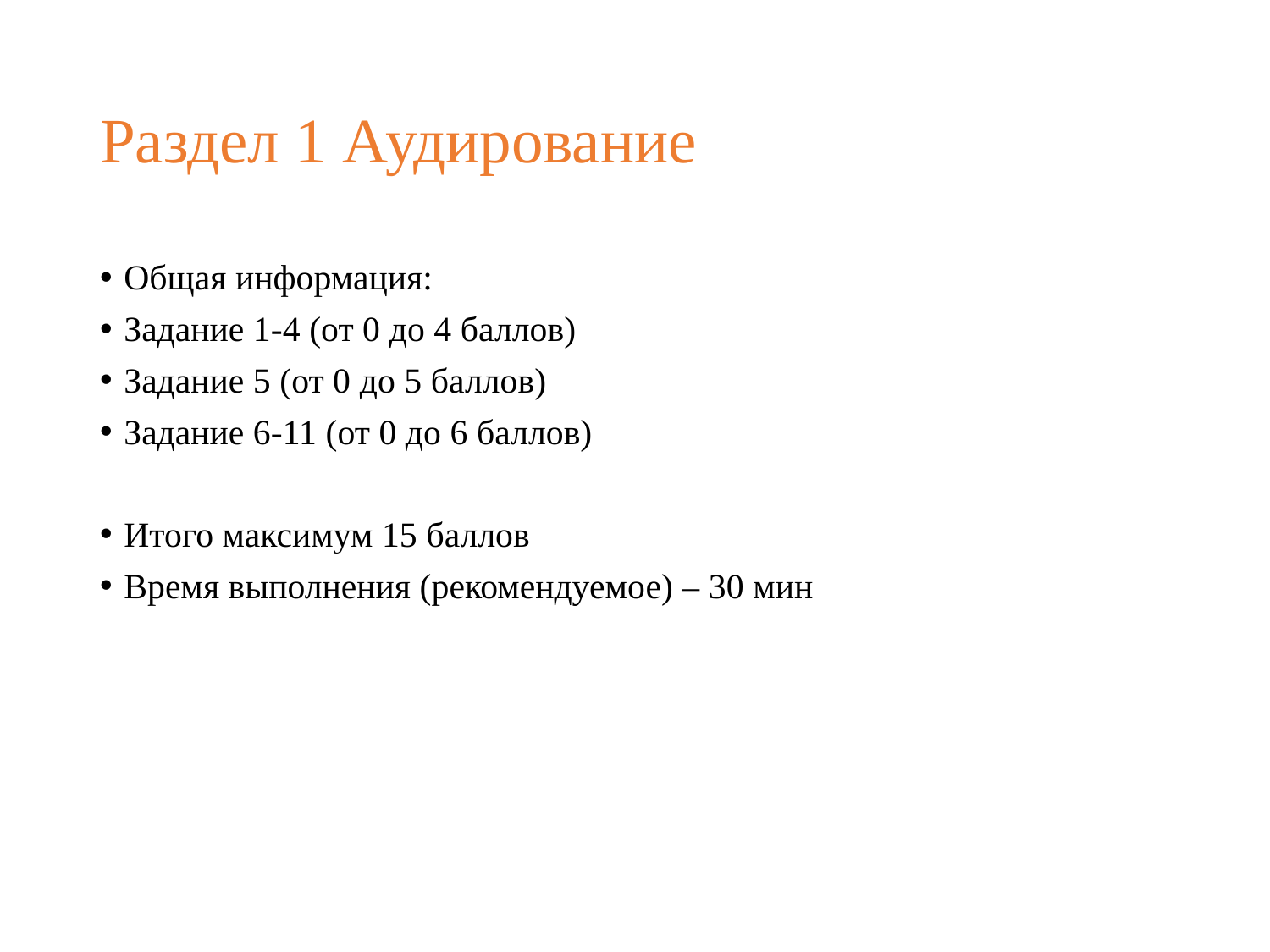

# Раздел 1 Аудирование
Общая информация:
Задание 1-4 (от 0 до 4 баллов)
Задание 5 (от 0 до 5 баллов)
Задание 6-11 (от 0 до 6 баллов)

Итого максимум 15 баллов
Время выполнения (рекомендуемое) – 30 мин